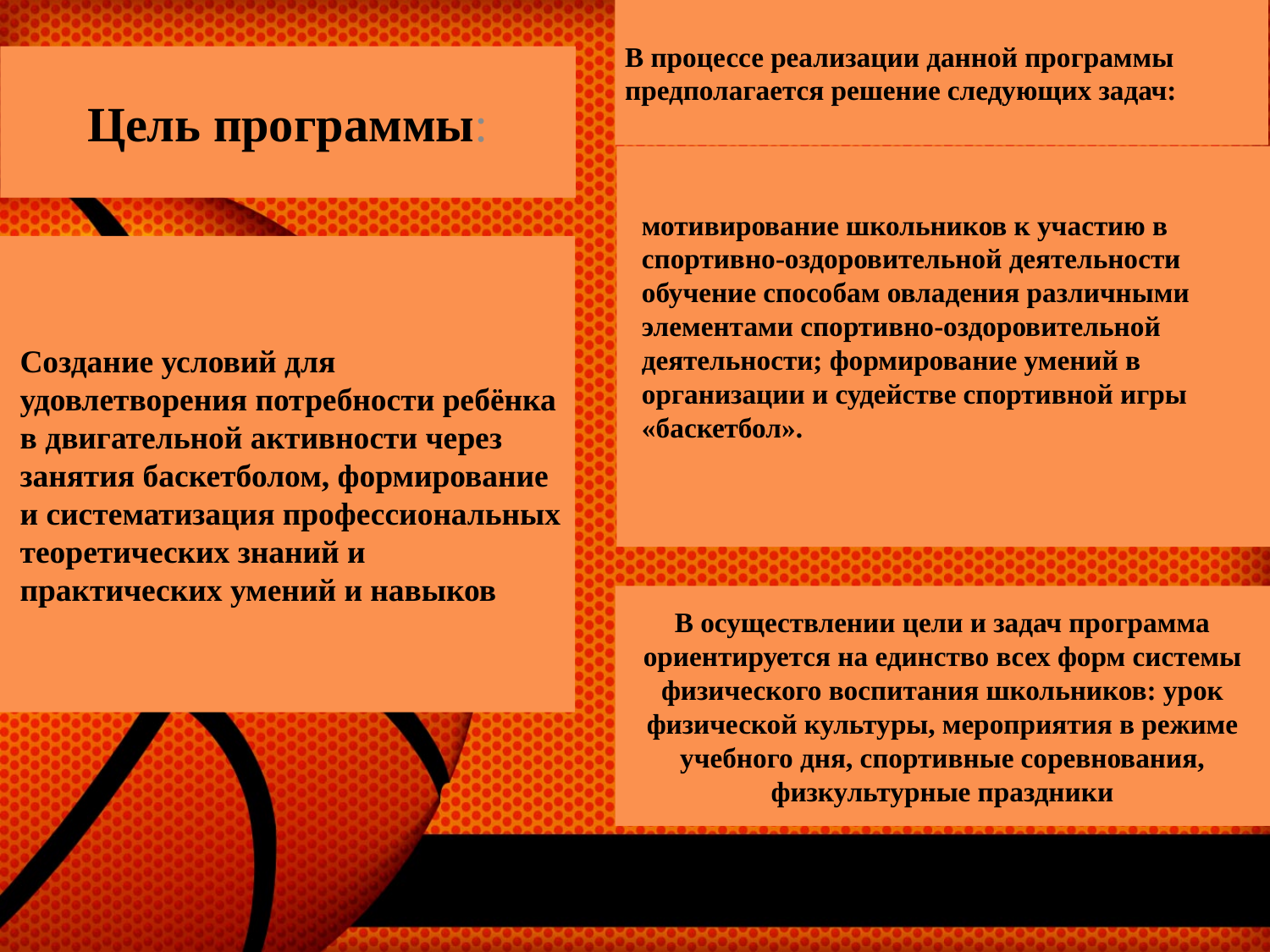

В процессе реализации данной программы предполагается решение следующих задач:

Цель программы:

мотивирование школьников к участию в спортивно-оздоровительной деятельности
обучение способам овладения различными элементами спортивно-оздоровительной деятельности; формирование умений в организации и судействе спортивной игры «баскетбол».

Создание условий для удовлетворения потребности ребёнка в двигательной активности через занятия баскетболом, формирование и систематизация профессиональных теоретических знаний и практических умений и навыков
В осуществлении цели и задач программа ориентируется на единство всех форм системы физического воспитания школьников: урок физической культуры, мероприятия в режиме учебного дня, спортивные соревнования, физкультурные праздники